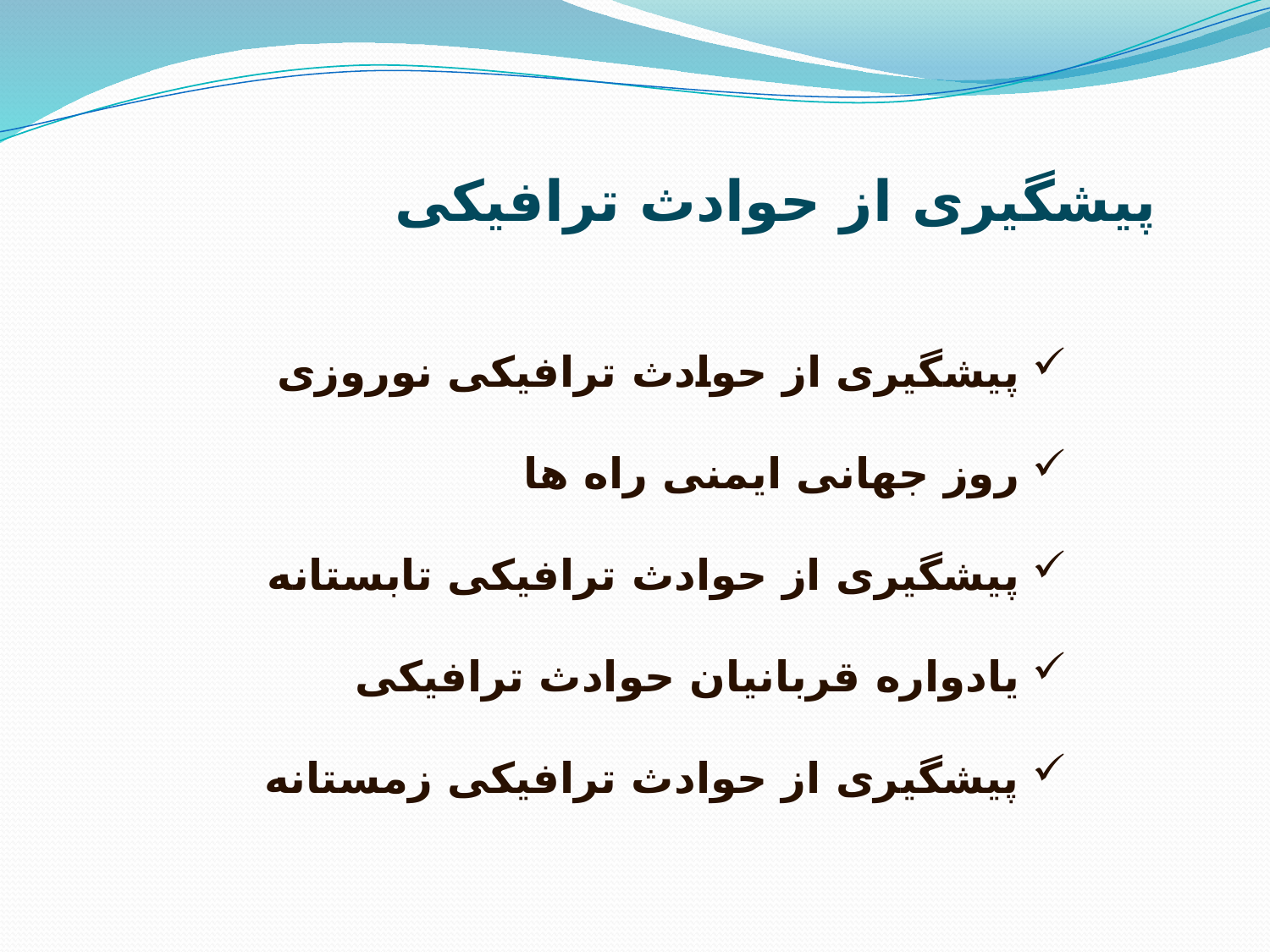

پیشگیری از حوادث ترافیکی
پیشگیری از حوادث ترافیکی نوروزی

روز جهانی ایمنی راه ها

پیشگیری از حوادث ترافیکی تابستانه

یادواره قربانیان حوادث ترافیکی

پیشگیری از حوادث ترافیکی زمستانه